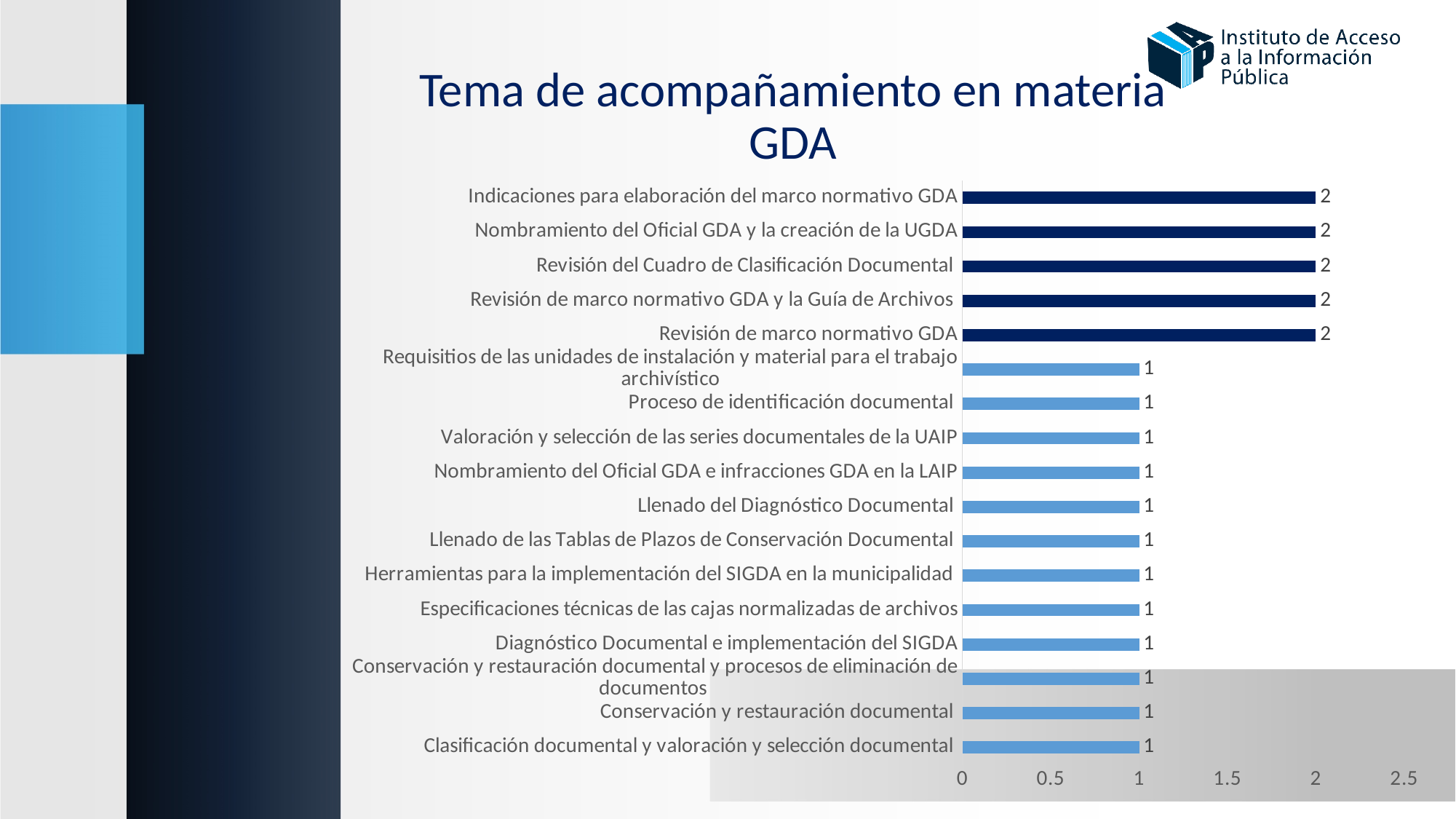

# Tema de acompañamiento en materia GDA

### Chart

| Category |  |
|---|---|
| Clasificación documental y valoración y selección documental  | 1.0 |
| Conservación y restauración documental  | 1.0 |
| Conservación y restauración documental y procesos de eliminación de documentos  | 1.0 |
| Diagnóstico Documental e implementación del SIGDA | 1.0 |
| Especificaciones técnicas de las cajas normalizadas de archivos | 1.0 |
| Herramientas para la implementación del SIGDA en la municipalidad  | 1.0 |
| Llenado de las Tablas de Plazos de Conservación Documental  | 1.0 |
| Llenado del Diagnóstico Documental  | 1.0 |
| Nombramiento del Oficial GDA e infracciones GDA en la LAIP | 1.0 |
| Valoración y selección de las series documentales de la UAIP | 1.0 |
| Proceso de identificación documental  | 1.0 |
| Requisitios de las unidades de instalación y material para el trabajo archivístico | 1.0 |
| Revisión de marco normativo GDA | 2.0 |
| Revisión de marco normativo GDA y la Guía de Archivos  | 2.0 |
| Revisión del Cuadro de Clasificación Documental  | 2.0 |
| Nombramiento del Oficial GDA y la creación de la UGDA | 2.0 |
| Indicaciones para elaboración del marco normativo GDA | 2.0 |